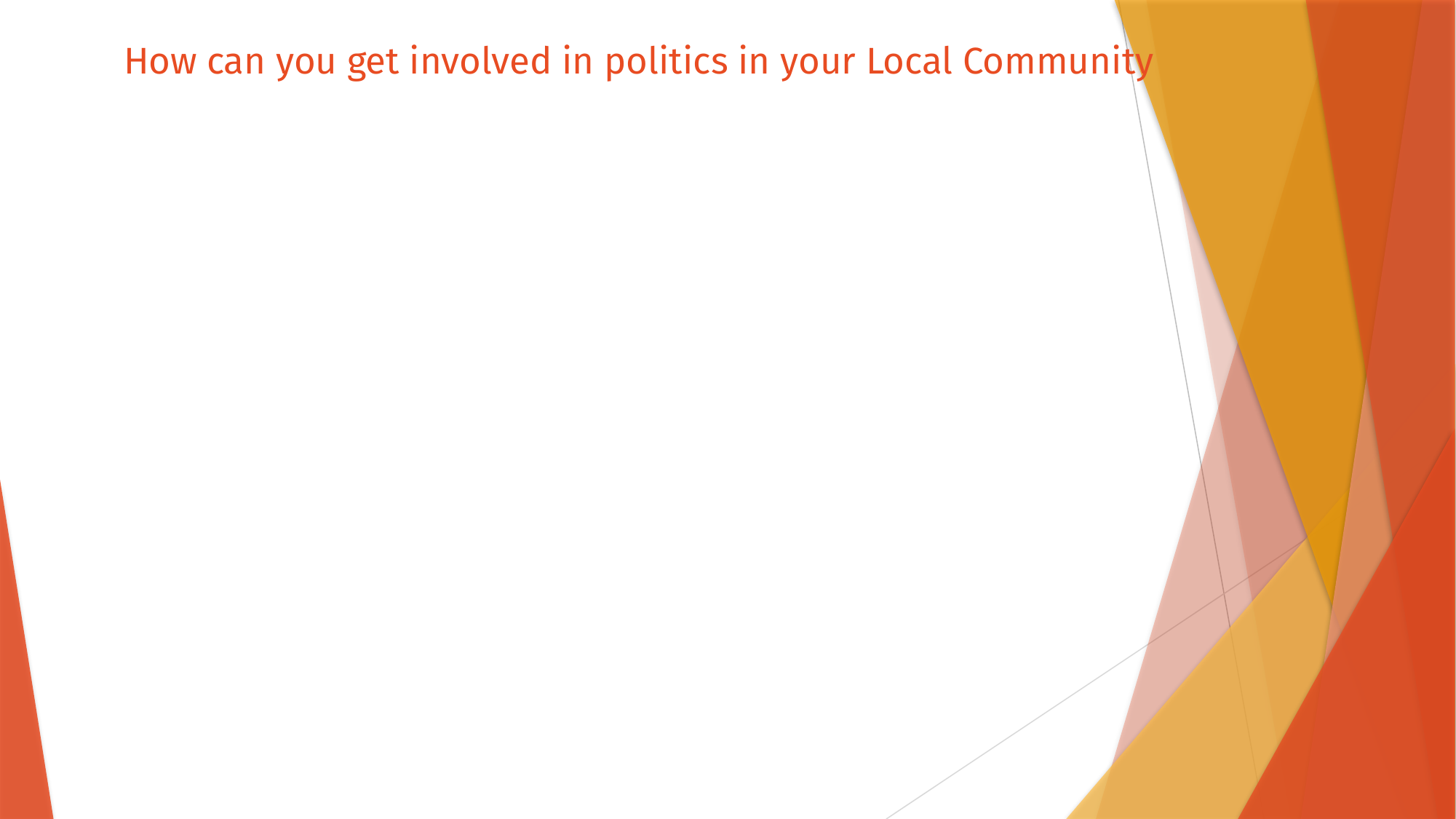

How can you get involved in politics in your Local Community